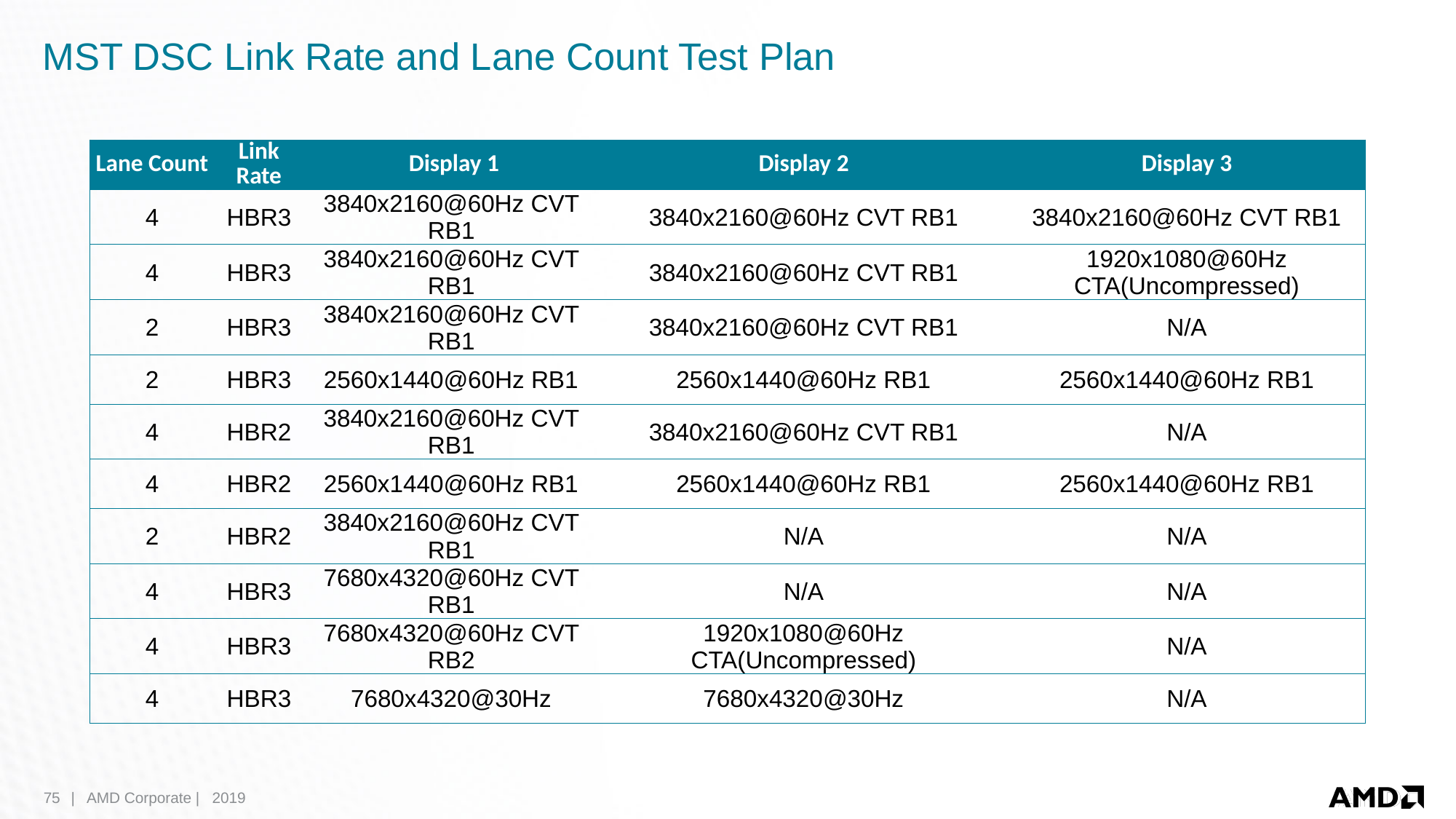

# MST DSC Link Rate and Lane Count Test Plan
| Lane Count | Link Rate | Display 1 | Display 2 | Display 3 |
| --- | --- | --- | --- | --- |
| 4 | HBR3 | 3840x2160@60Hz CVT RB1 | 3840x2160@60Hz CVT RB1 | 3840x2160@60Hz CVT RB1 |
| 4 | HBR3 | 3840x2160@60Hz CVT RB1 | 3840x2160@60Hz CVT RB1 | 1920x1080@60Hz CTA(Uncompressed) |
| 2 | HBR3 | 3840x2160@60Hz CVT RB1 | 3840x2160@60Hz CVT RB1 | N/A |
| 2 | HBR3 | 2560x1440@60Hz RB1 | 2560x1440@60Hz RB1 | 2560x1440@60Hz RB1 |
| 4 | HBR2 | 3840x2160@60Hz CVT RB1 | 3840x2160@60Hz CVT RB1 | N/A |
| 4 | HBR2 | 2560x1440@60Hz RB1 | 2560x1440@60Hz RB1 | 2560x1440@60Hz RB1 |
| 2 | HBR2 | 3840x2160@60Hz CVT RB1 | N/A | N/A |
| 4 | HBR3 | 7680x4320@60Hz CVT RB1 | N/A | N/A |
| 4 | HBR3 | 7680x4320@60Hz CVT RB2 | 1920x1080@60Hz CTA(Uncompressed) | N/A |
| 4 | HBR3 | 7680x4320@30Hz | 7680x4320@30Hz | N/A |
75
|   AMD Corporate |   2019